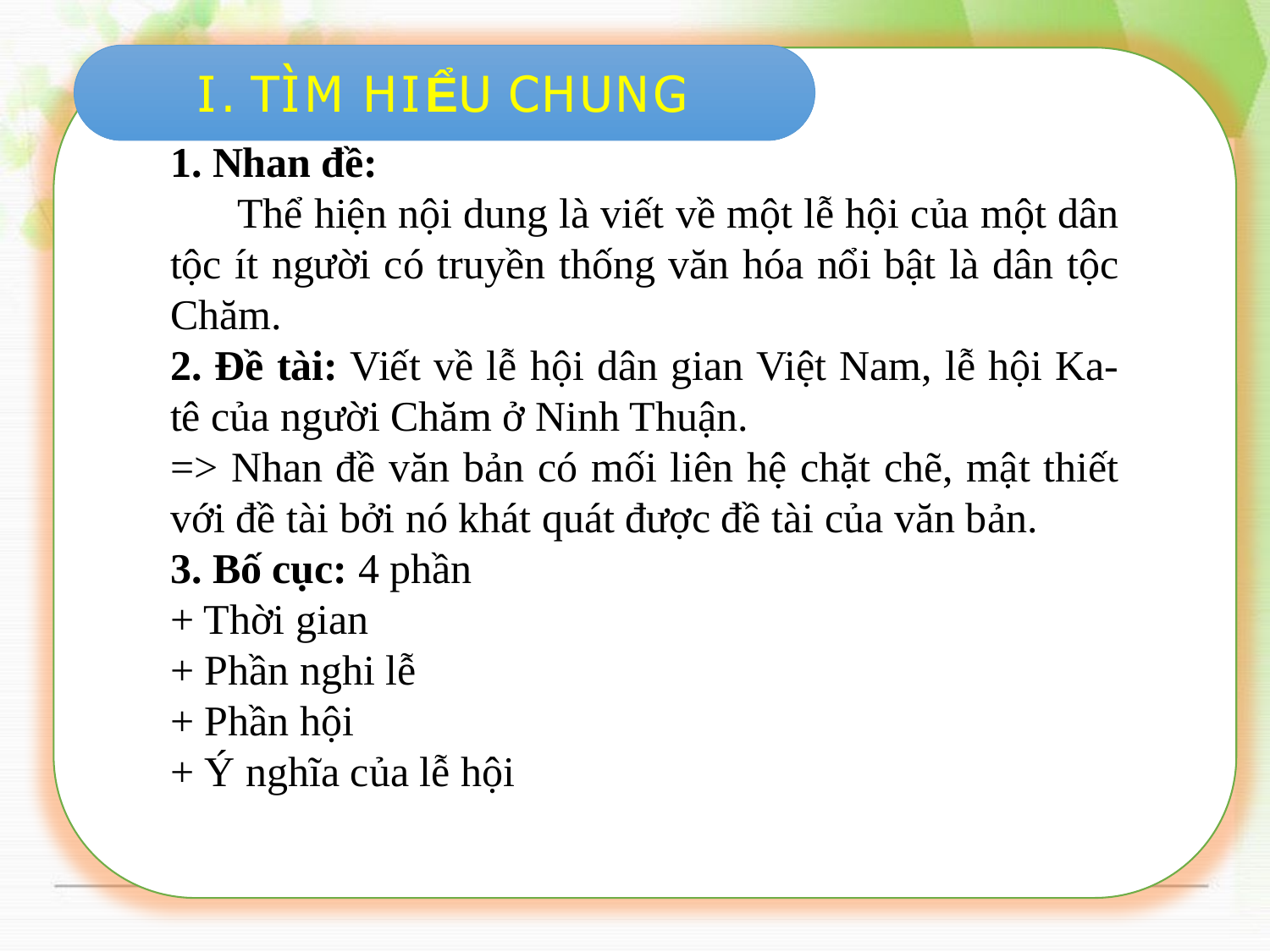

I. TÌM HIỂU CHUNG

1. Nhan đề:
      Thể hiện nội dung là viết về một lễ hội của một dân tộc ít người có truyền thống văn hóa nổi bật là dân tộc Chăm.
2. Đề tài: Viết về lễ hội dân gian Việt Nam, lễ hội Ka-tê của người Chăm ở Ninh Thuận.
=> Nhan đề văn bản có mối liên hệ chặt chẽ, mật thiết với đề tài bởi nó khát quát được đề tài của văn bản.
3. Bố cục: 4 phần
+ Thời gian
+ Phần nghi lễ
+ Phần hội
+ Ý nghĩa của lễ hội